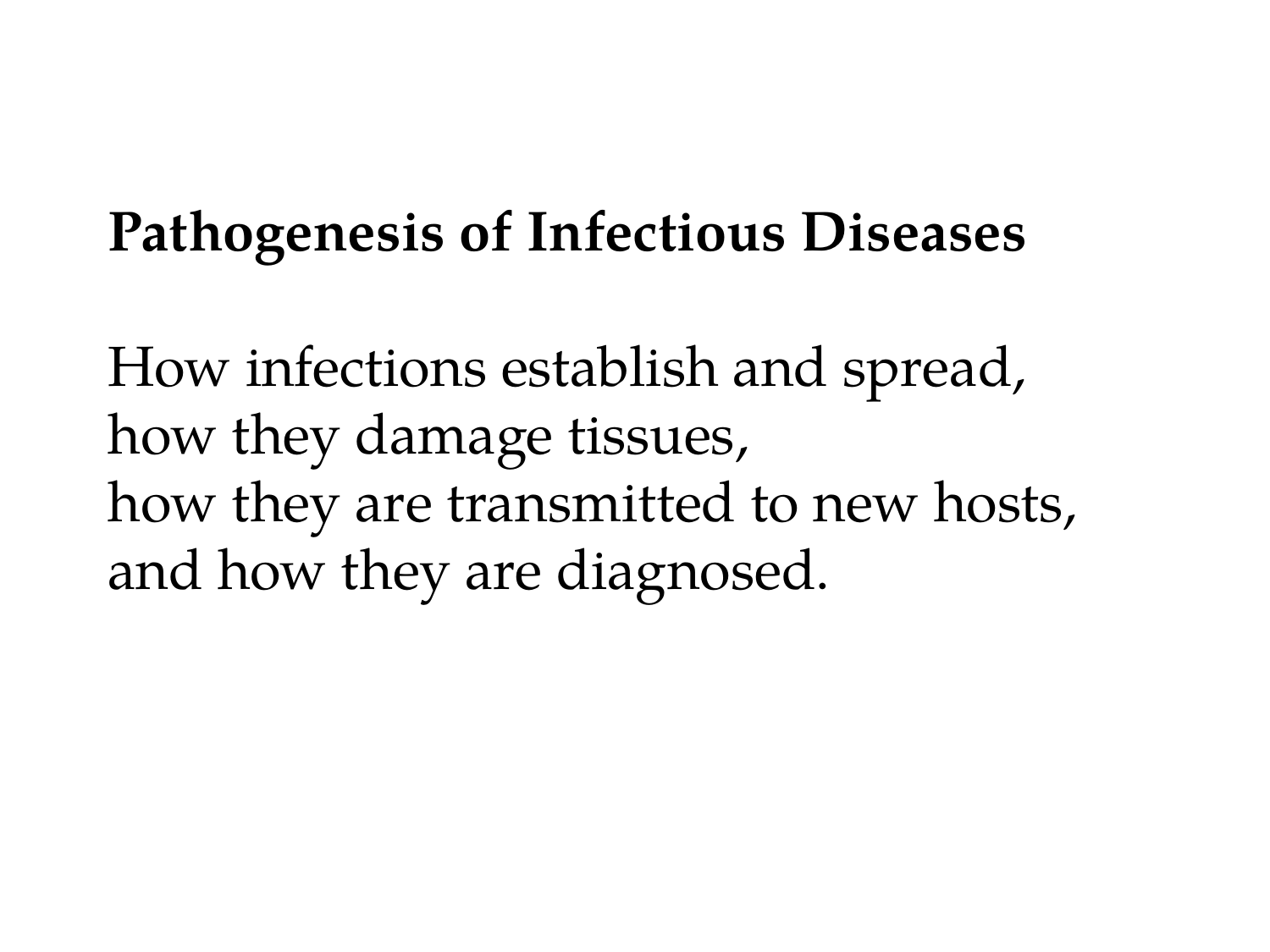

# Pathogenesis of Infectious Diseases How infections establish and spread, how they damage tissues, how they are transmitted to new hosts, and how they are diagnosed.